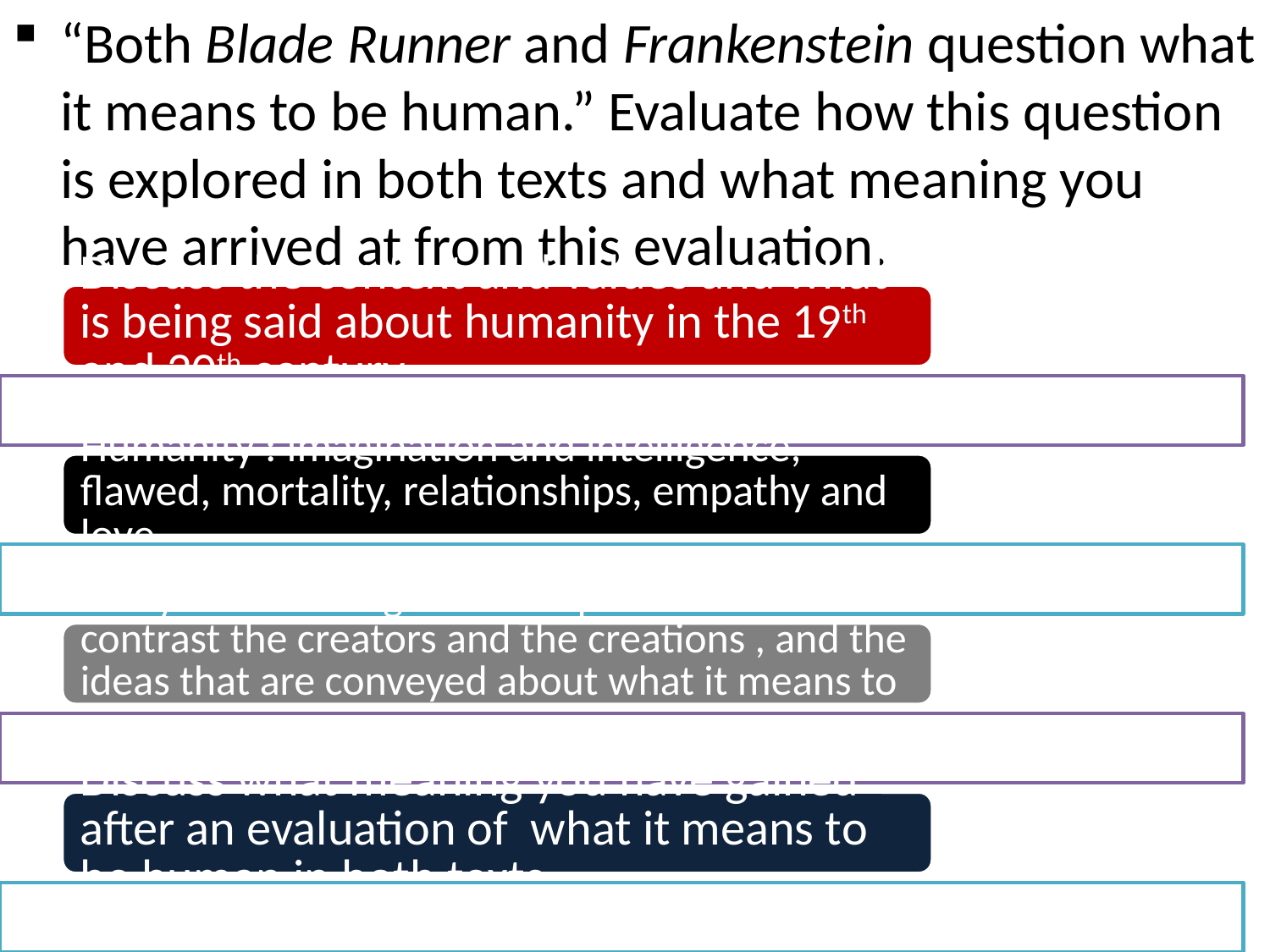

“Both Blade Runner and Frankenstein question what it means to be human.” Evaluate how this question is explored in both texts and what meaning you have arrived at from this evaluation.
Humanity : imagination and intelligence, flawed, mortality, relationships, empathy and love
Analyse in an integrated comparison and contrast the creators and the creations , and the ideas that are conveyed about what it means to be human.
Discuss what meaning you have gained after an evaluation of  what it means to be human in both texts.